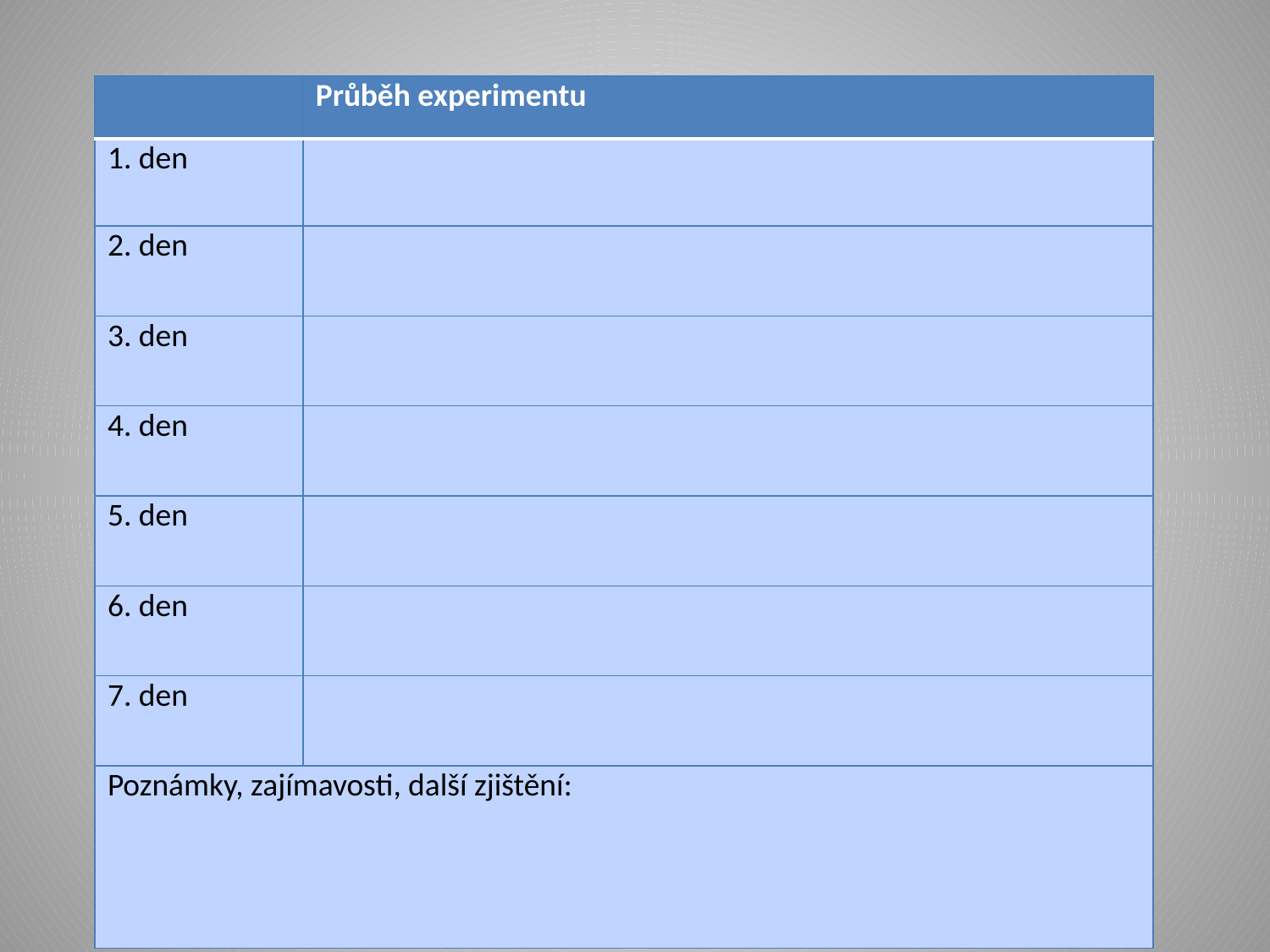

|  | Průběh experimentu |
| --- | --- |
| 1. den |  |
| 2. den |  |
| 3. den |  |
| 4. den |  |
| 5. den |  |
| 6. den |  |
| 7. den |  |
| Poznámky, zajímavosti, další zjištění: |  |